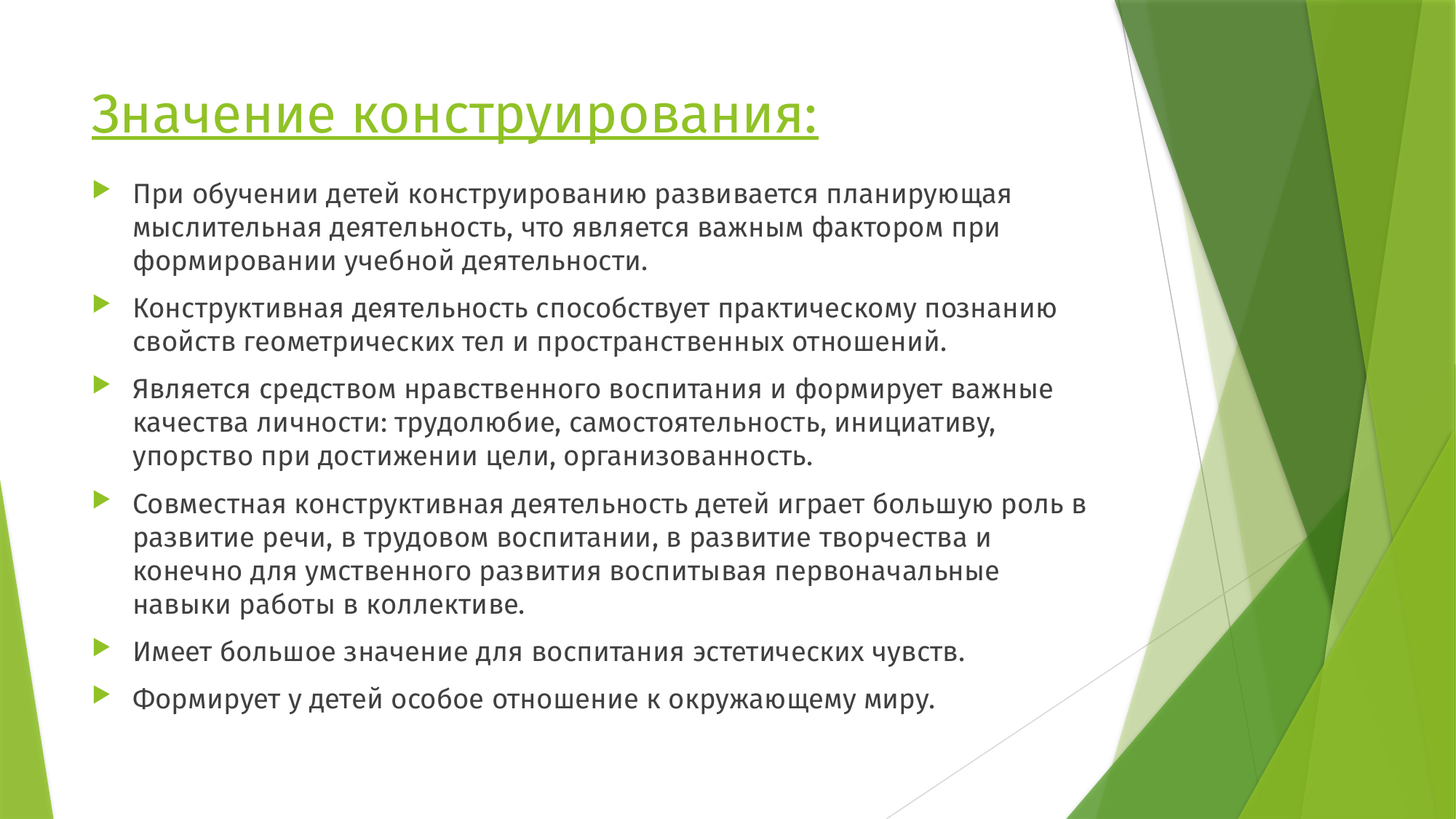

# Значение конструирования:
При обучении детей конструированию развивается планирующая мыслительная деятельность, что является важным фактором при формировании учебной деятельности.
Конструктивная деятельность способствует практическому познанию свойств геометрических тел и пространственных отношений.
Является средством нравственного воспитания и формирует важные качества личности: трудолюбие, самостоятельность, инициативу, упорство при достижении цели, организованность.
Совместная конструктивная деятельность детей играет большую роль в развитие речи, в трудовом воспитании, в развитие творчества и конечно для умственного развития воспитывая первоначальные навыки работы в коллективе.
Имеет большое значение для воспитания эстетических чувств.
Формирует у детей особое отношение к окружающему миру.